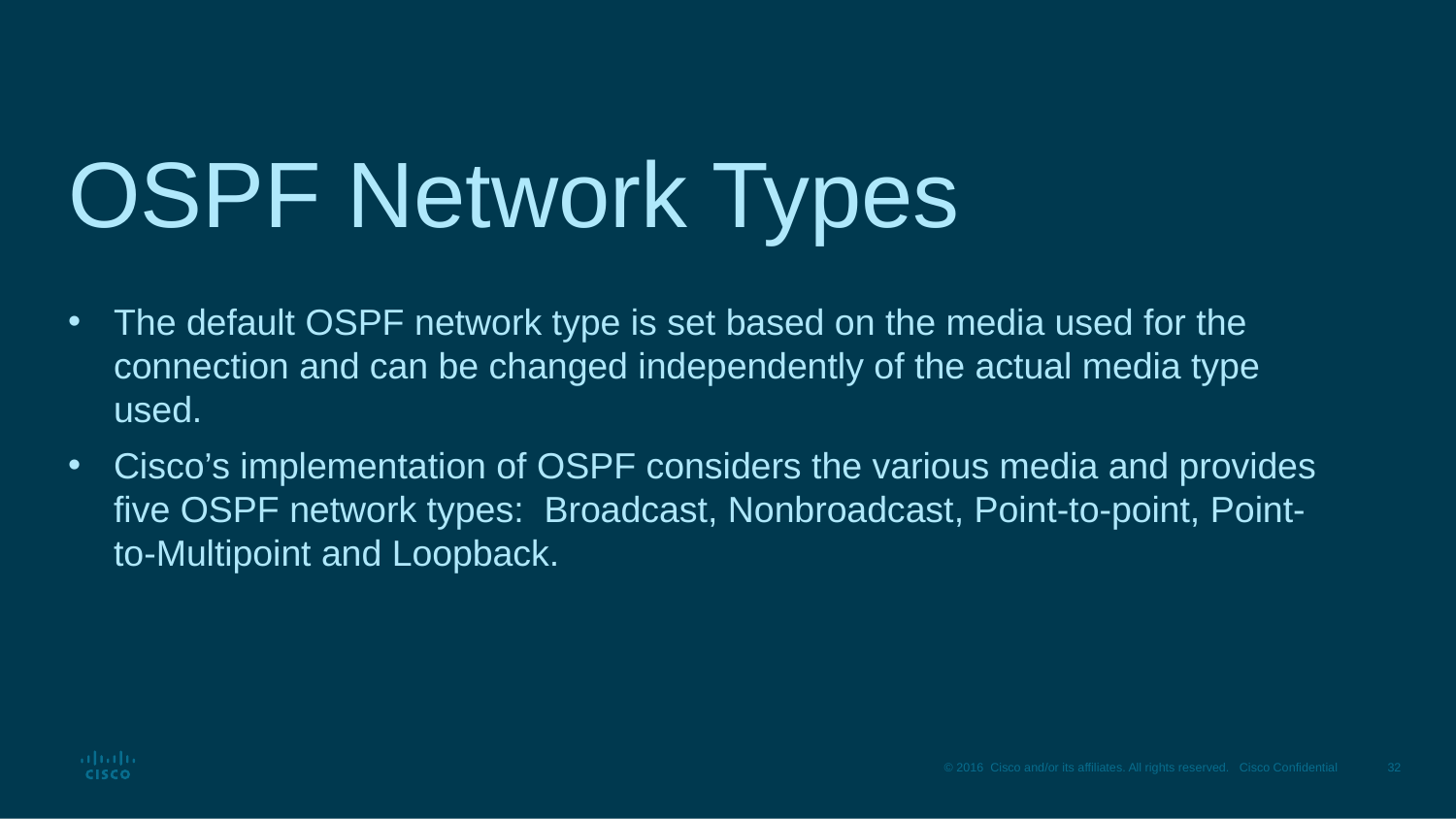

# OSPF Network Types
The default OSPF network type is set based on the media used for the connection and can be changed independently of the actual media type used.
Cisco’s implementation of OSPF considers the various media and provides five OSPF network types:  Broadcast, Nonbroadcast, Point-to-point, Point-to-Multipoint and Loopback.